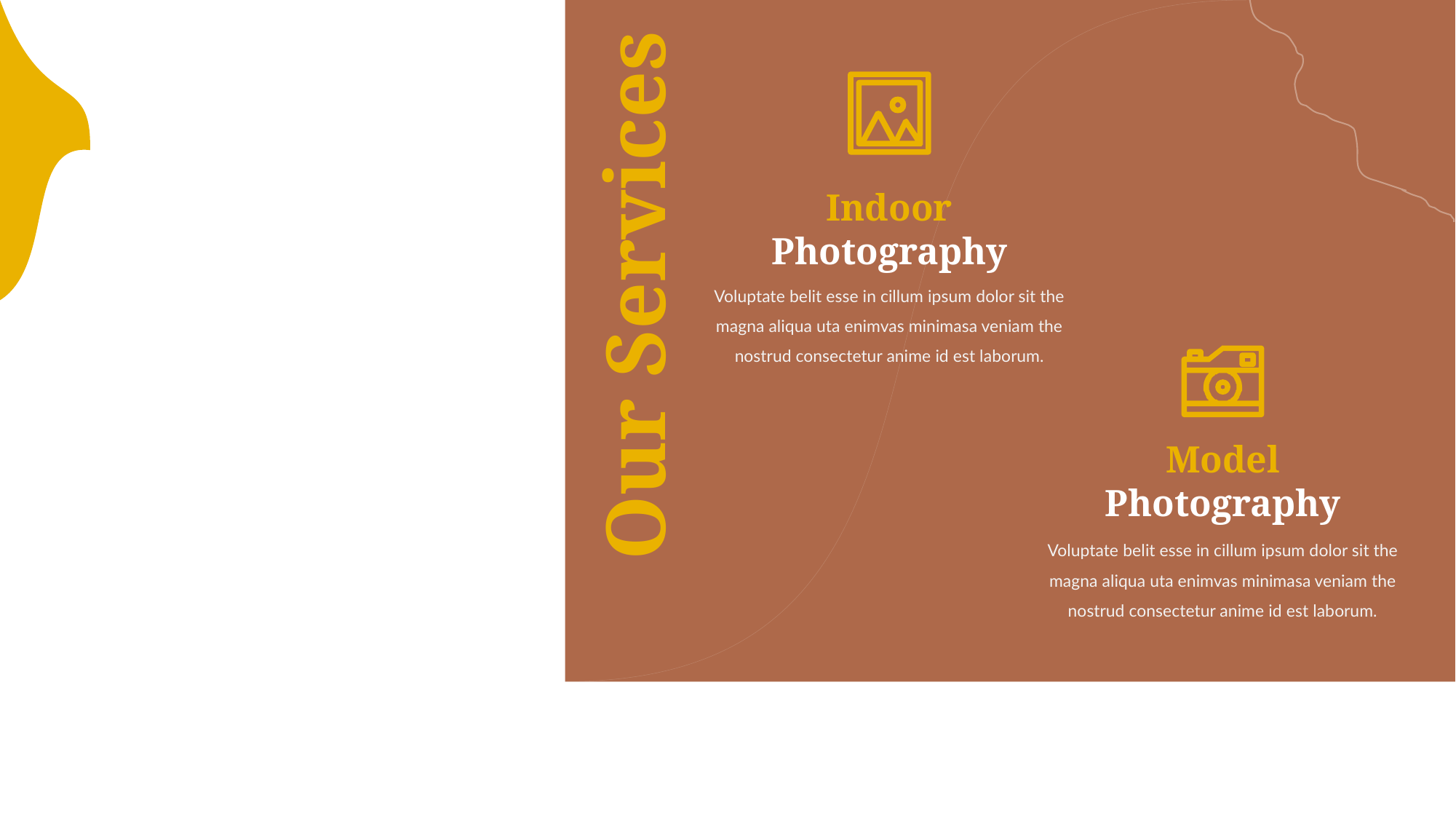

Indoor Photography
Our Services
Voluptate belit esse in cillum ipsum dolor sit the magna aliqua uta enimvas minimasa veniam the nostrud consectetur anime id est laborum.

Model Photography
Voluptate belit esse in cillum ipsum dolor sit the magna aliqua uta enimvas minimasa veniam the nostrud consectetur anime id est laborum.